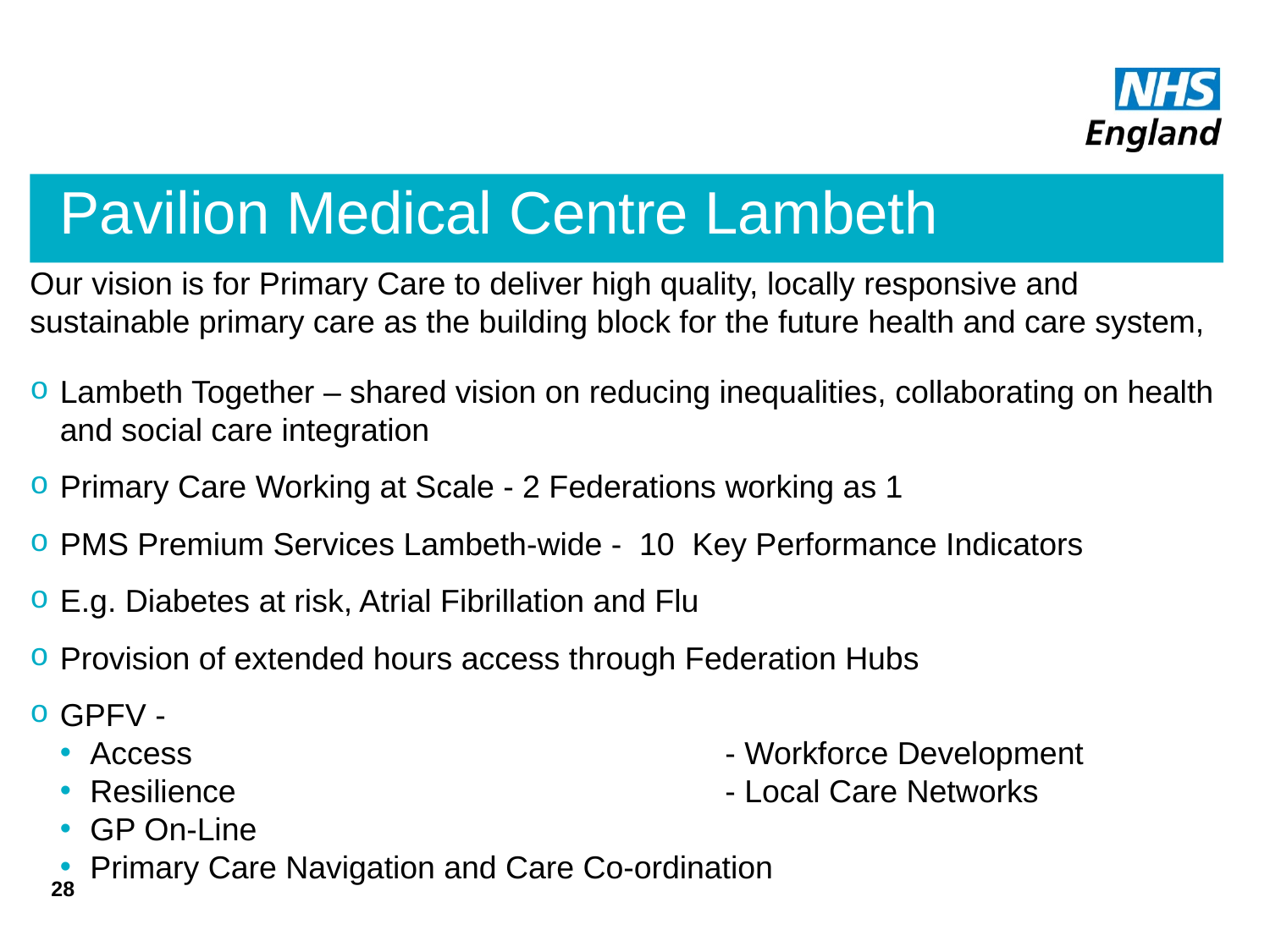

# Pavilion Medical Centre Lambeth
Our vision is for Primary Care to deliver high quality, locally responsive and sustainable primary care as the building block for the future health and care system,

Lambeth Together – shared vision on reducing inequalities, collaborating on health and social care integration
Primary Care Working at Scale - 2 Federations working as 1
PMS Premium Services Lambeth-wide -  10  Key Performance Indicators
E.g. Diabetes at risk, Atrial Fibrillation and Flu
Provision of extended hours access through Federation Hubs
GPFV -
Access					- Workforce Development
Resilience				- Local Care Networks
GP On-Line
Primary Care Navigation and Care Co-ordination

28